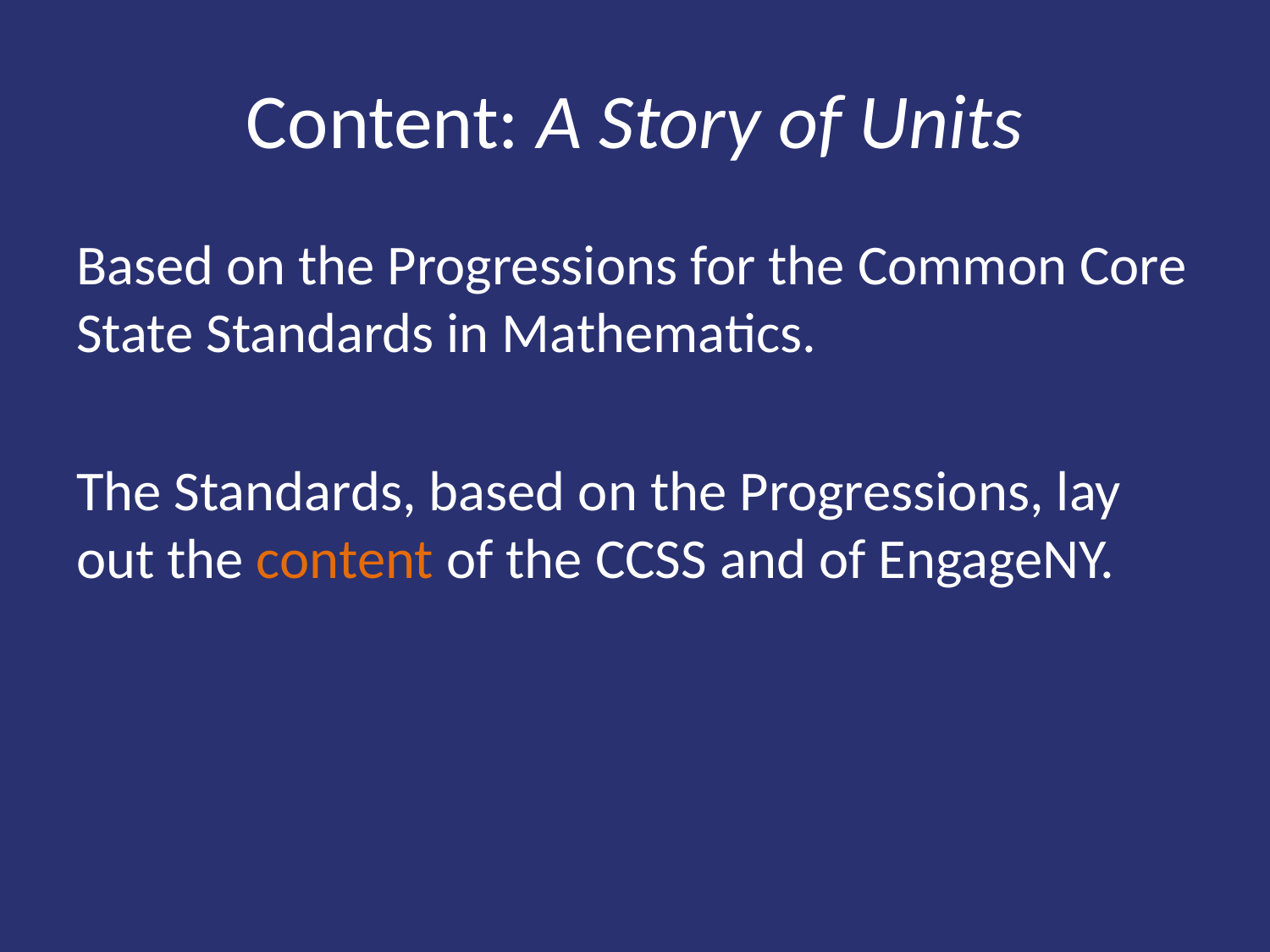

# Content: A Story of Units
Based on the Progressions for the Common Core State Standards in Mathematics.

The Standards, based on the Progressions, lay out the content of the CCSS and of EngageNY.